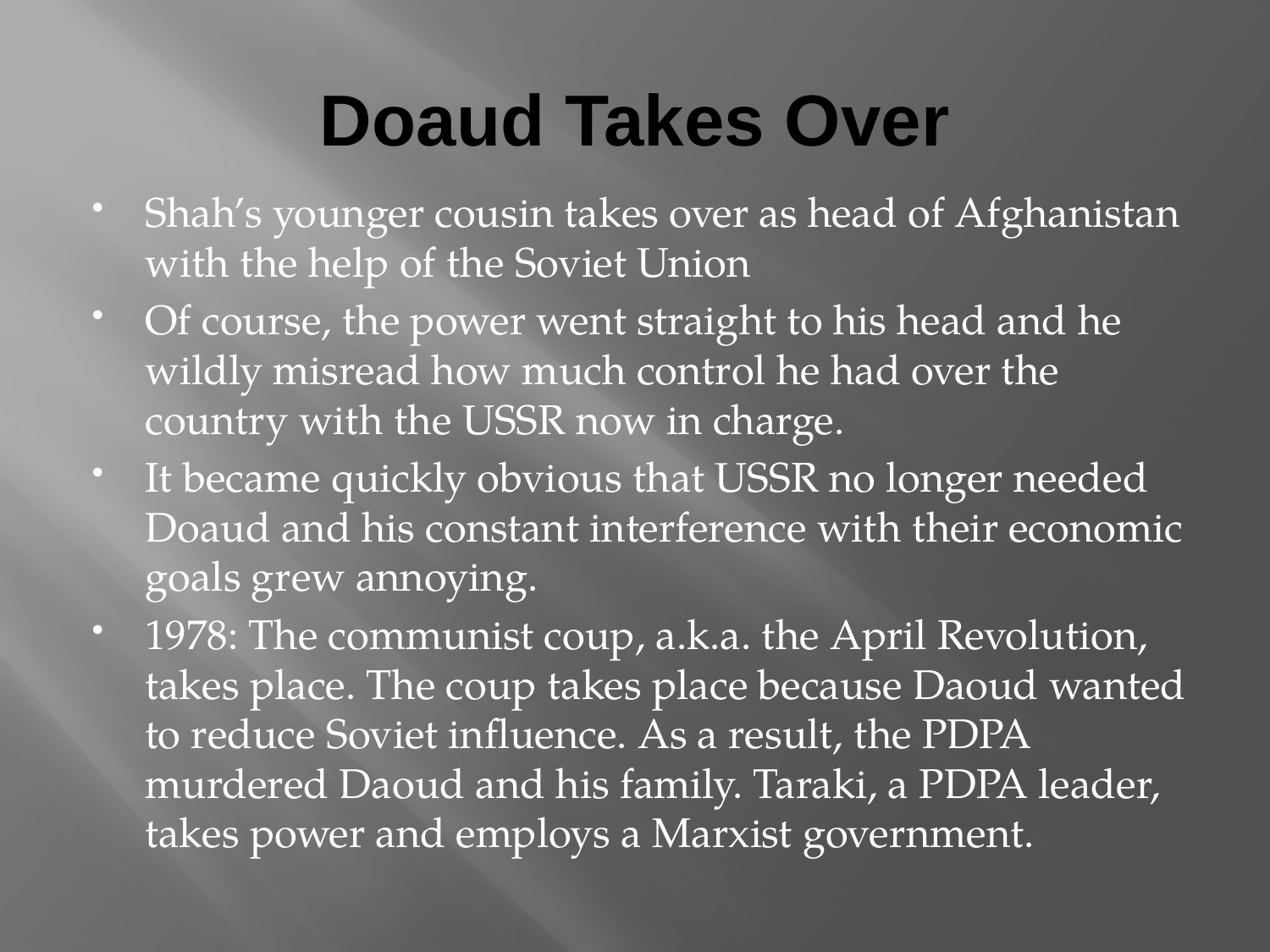

# Doaud Takes Over
Shah’s younger cousin takes over as head of Afghanistan with the help of the Soviet Union
Of course, the power went straight to his head and he wildly misread how much control he had over the country with the USSR now in charge.
It became quickly obvious that USSR no longer needed Doaud and his constant interference with their economic goals grew annoying.
1978: The communist coup, a.k.a. the April Revolution, takes place. The coup takes place because Daoud wanted to reduce Soviet influence. As a result, the PDPA murdered Daoud and his family. Taraki, a PDPA leader, takes power and employs a Marxist government.